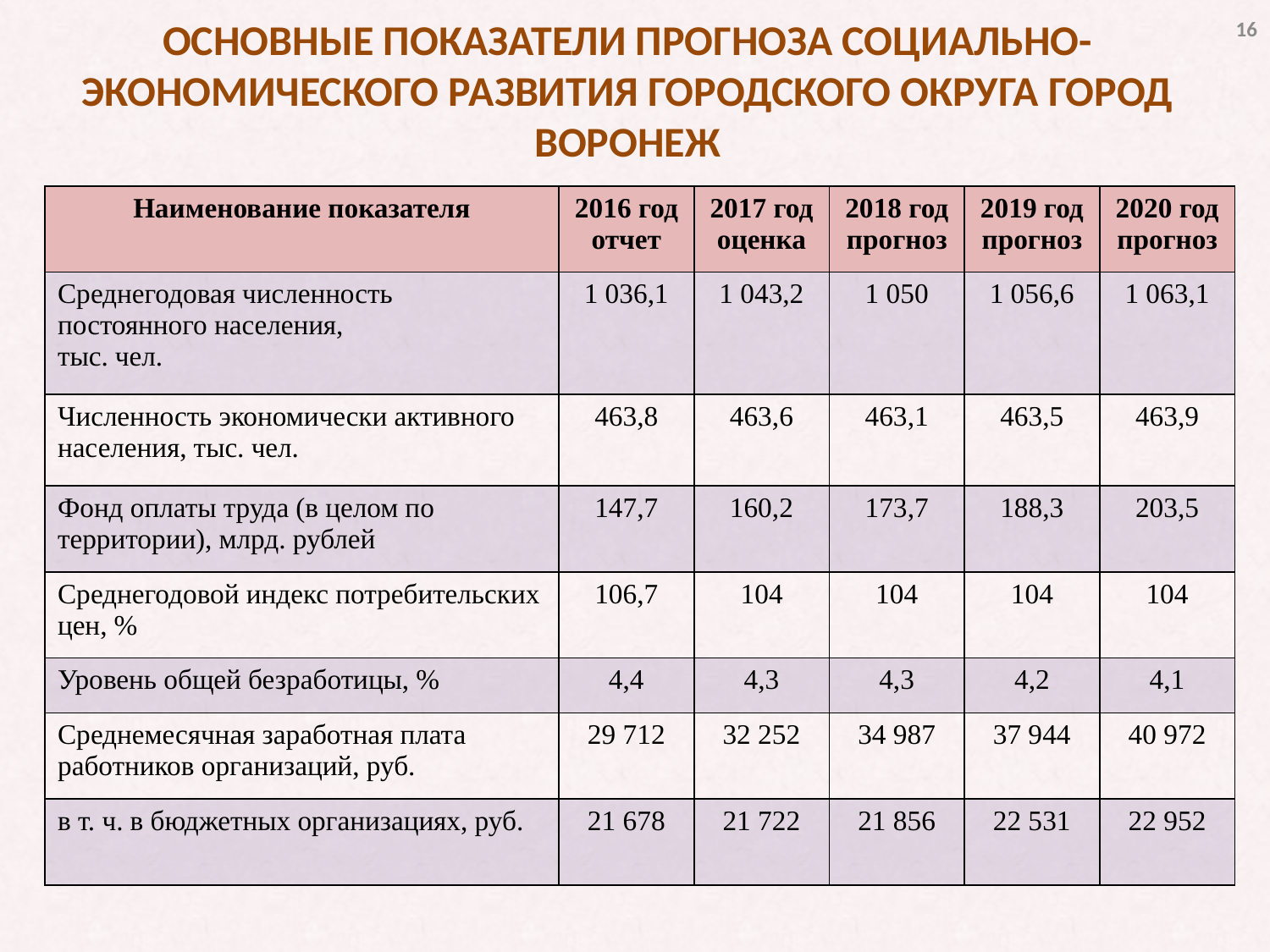

16
# Основные показатели прогноза социально-экономического развития городского округа город Воронеж
| Наименование показателя | 2016 год отчет | 2017 год оценка | 2018 год прогноз | 2019 год прогноз | 2020 год прогноз |
| --- | --- | --- | --- | --- | --- |
| Среднегодовая численность постоянного населения, тыс. чел. | 1 036,1 | 1 043,2 | 1 050 | 1 056,6 | 1 063,1 |
| Численность экономически активного населения, тыс. чел. | 463,8 | 463,6 | 463,1 | 463,5 | 463,9 |
| Фонд оплаты труда (в целом по территории), млрд. рублей | 147,7 | 160,2 | 173,7 | 188,3 | 203,5 |
| Среднегодовой индекс потребительских цен, % | 106,7 | 104 | 104 | 104 | 104 |
| Уровень общей безработицы, % | 4,4 | 4,3 | 4,3 | 4,2 | 4,1 |
| Среднемесячная заработная плата работников организаций, руб. | 29 712 | 32 252 | 34 987 | 37 944 | 40 972 |
| в т. ч. в бюджетных организациях, руб. | 21 678 | 21 722 | 21 856 | 22 531 | 22 952 |